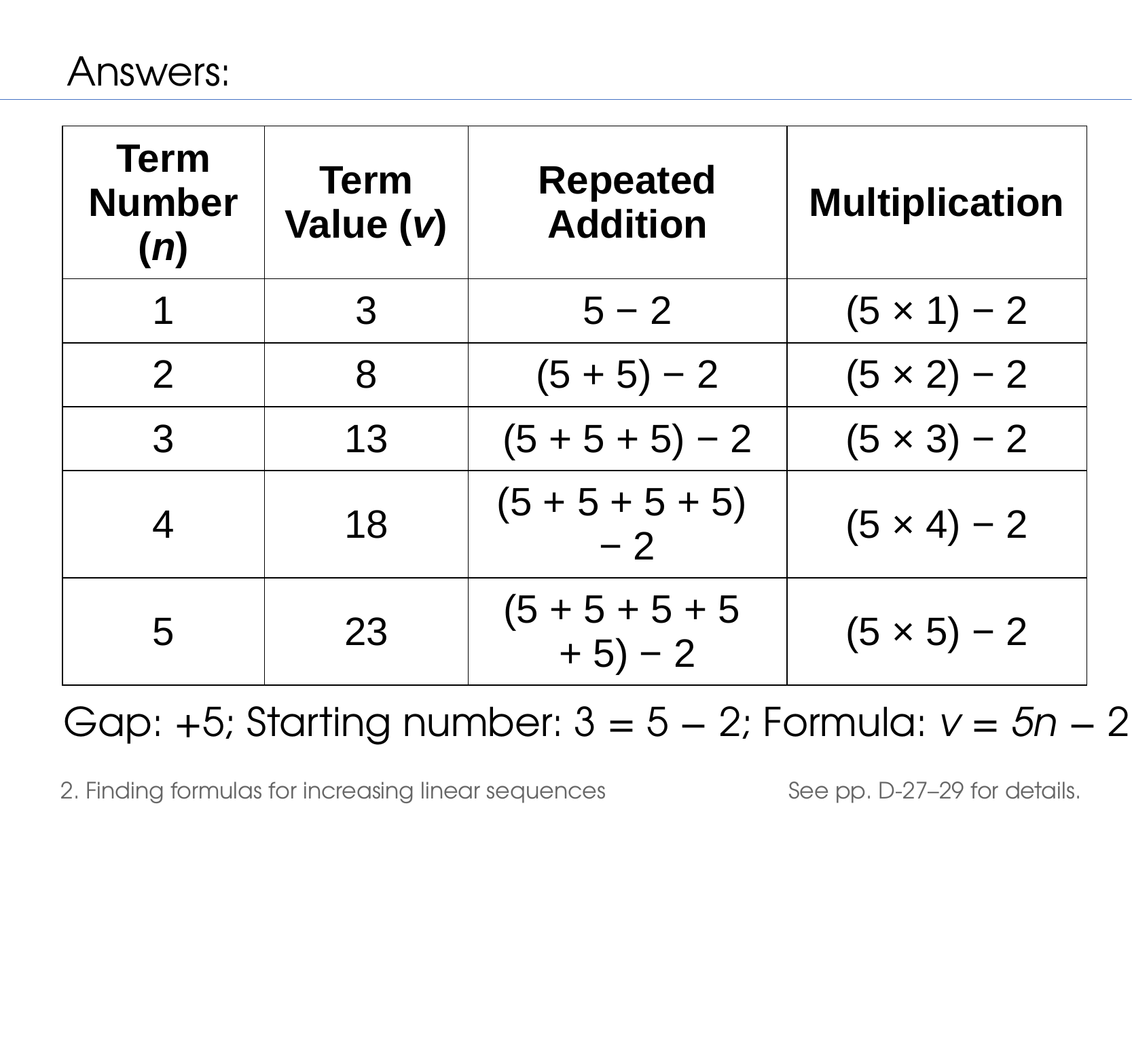

Answers:
| Term Number (n) | Term Value (v) | Repeated Addition | Multiplication |
| --- | --- | --- | --- |
| 1 | 3 | 5 − 2 | (5 × 1) − 2 |
| 2 | 8 | (5 + 5) − 2 | (5 × 2) − 2 |
| 3 | 13 | (5 + 5 + 5) − 2 | (5 × 3) − 2 |
| 4 | 18 | (5 + 5 + 5 + 5) ​− 2 | (5 × 4) − 2 |
| 5 | 23 | (5 + 5 + 5 + 5 + 5) − 2 | (5 × 5) − 2 |
Gap: +5; Starting number: 3 = 5 − 2; Formula: v = 5n − 2
2. Finding formulas for increasing linear sequences
See pp. D-27–29 for details.